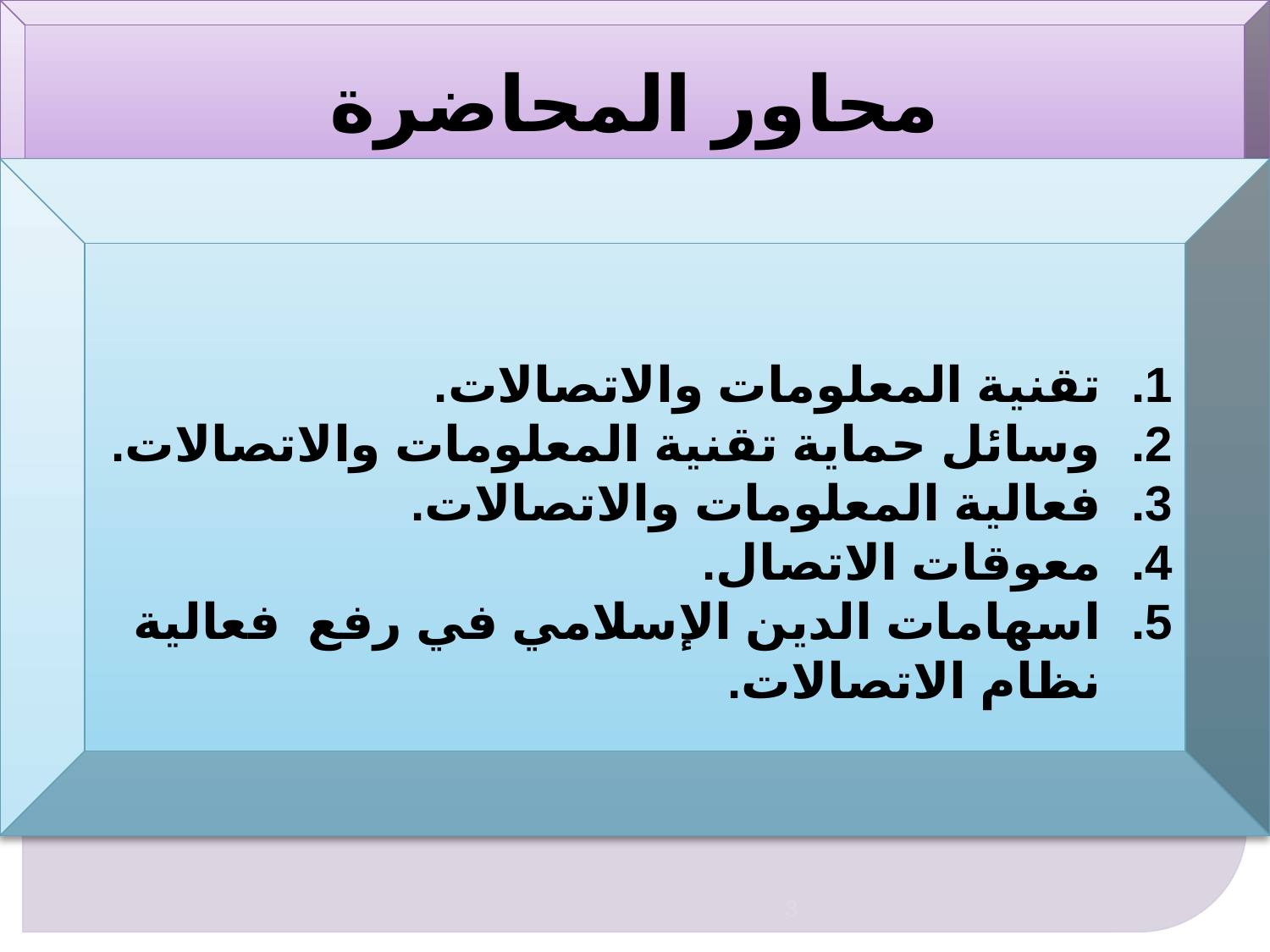

محاور المحاضرة

تقنية المعلومات والاتصالات.
وسائل حماية تقنية المعلومات والاتصالات.
فعالية المعلومات والاتصالات.
معوقات الاتصال.
اسهامات الدين الإسلامي في رفع  فعالية نظام الاتصالات.

3